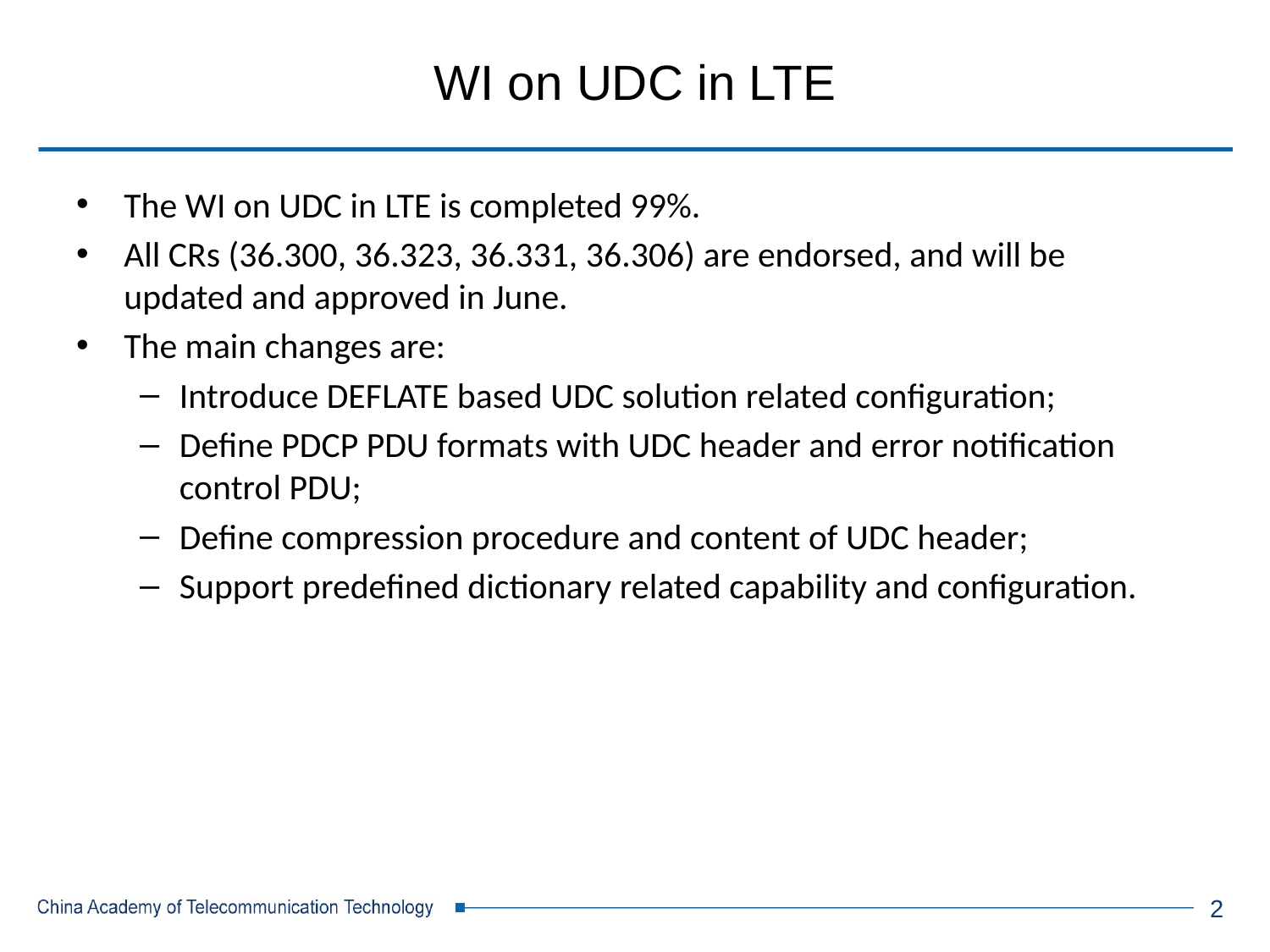

# WI on UDC in LTE
The WI on UDC in LTE is completed 99%.
All CRs (36.300, 36.323, 36.331, 36.306) are endorsed, and will be updated and approved in June.
The main changes are:
Introduce DEFLATE based UDC solution related configuration;
Define PDCP PDU formats with UDC header and error notification control PDU;
Define compression procedure and content of UDC header;
Support predefined dictionary related capability and configuration.
2